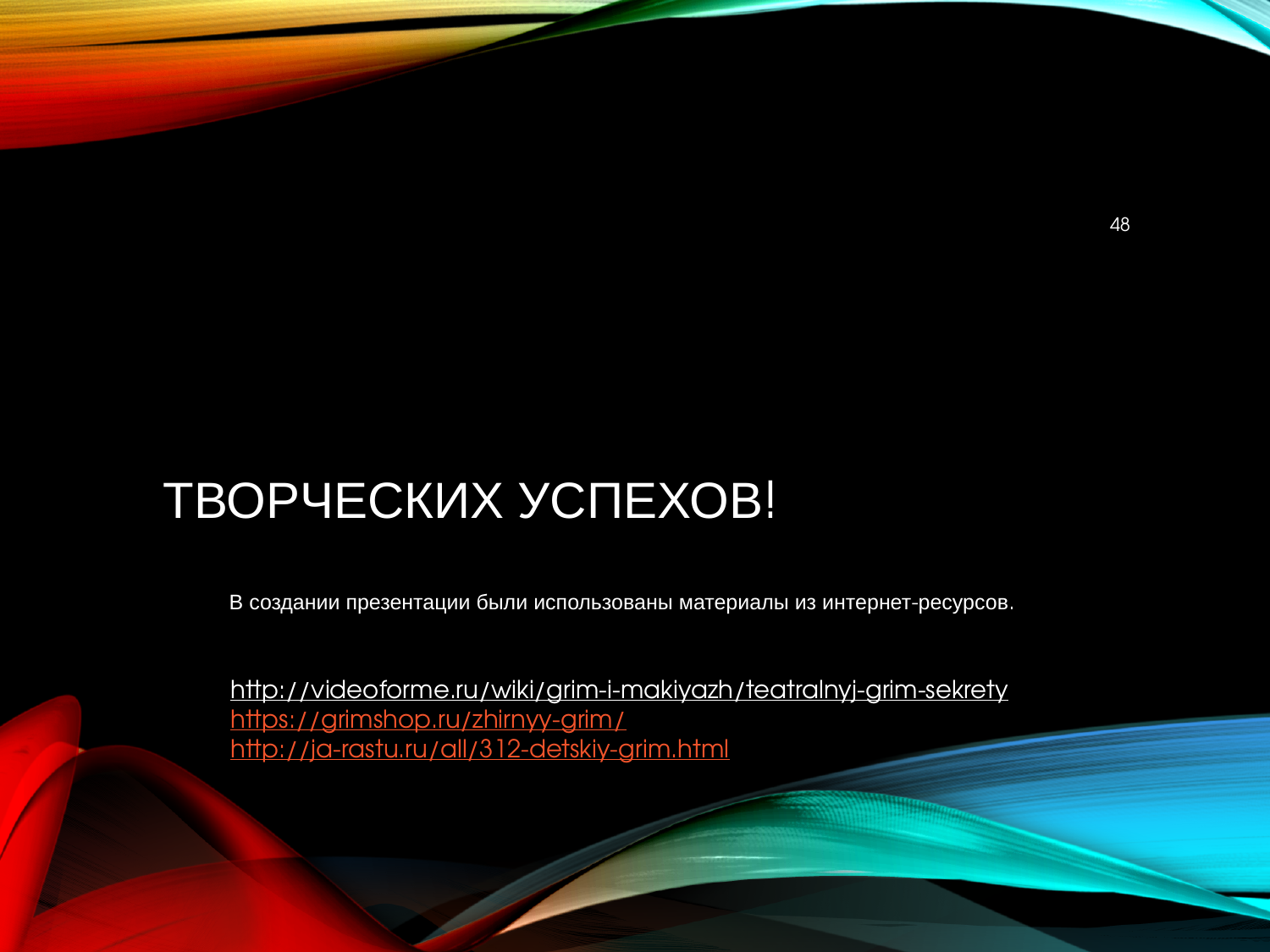

48
# Творческих успехов!
В создании презентации были использованы материалы из интернет-ресурсов.
http://videoforme.ru/wiki/grim-i-makiyazh/teatralnyj-grim-sekrety
https://grimshop.ru/zhirnyy-grim/
http://ja-rastu.ru/all/312-detskiy-grim.html